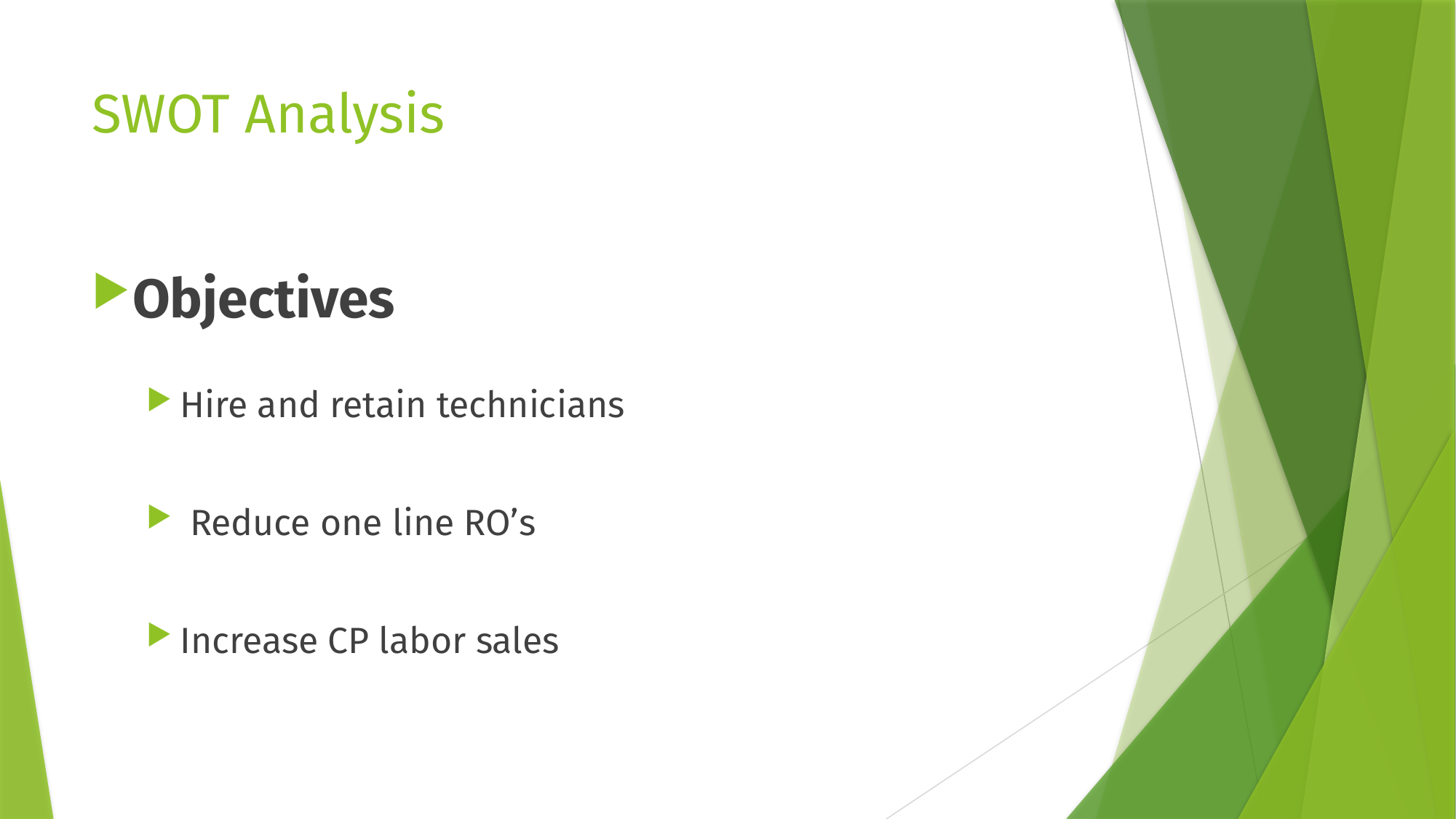

# SWOT Analysis
Objectives

Hire and retain technicians

 Reduce one line RO’s

Increase CP labor sales